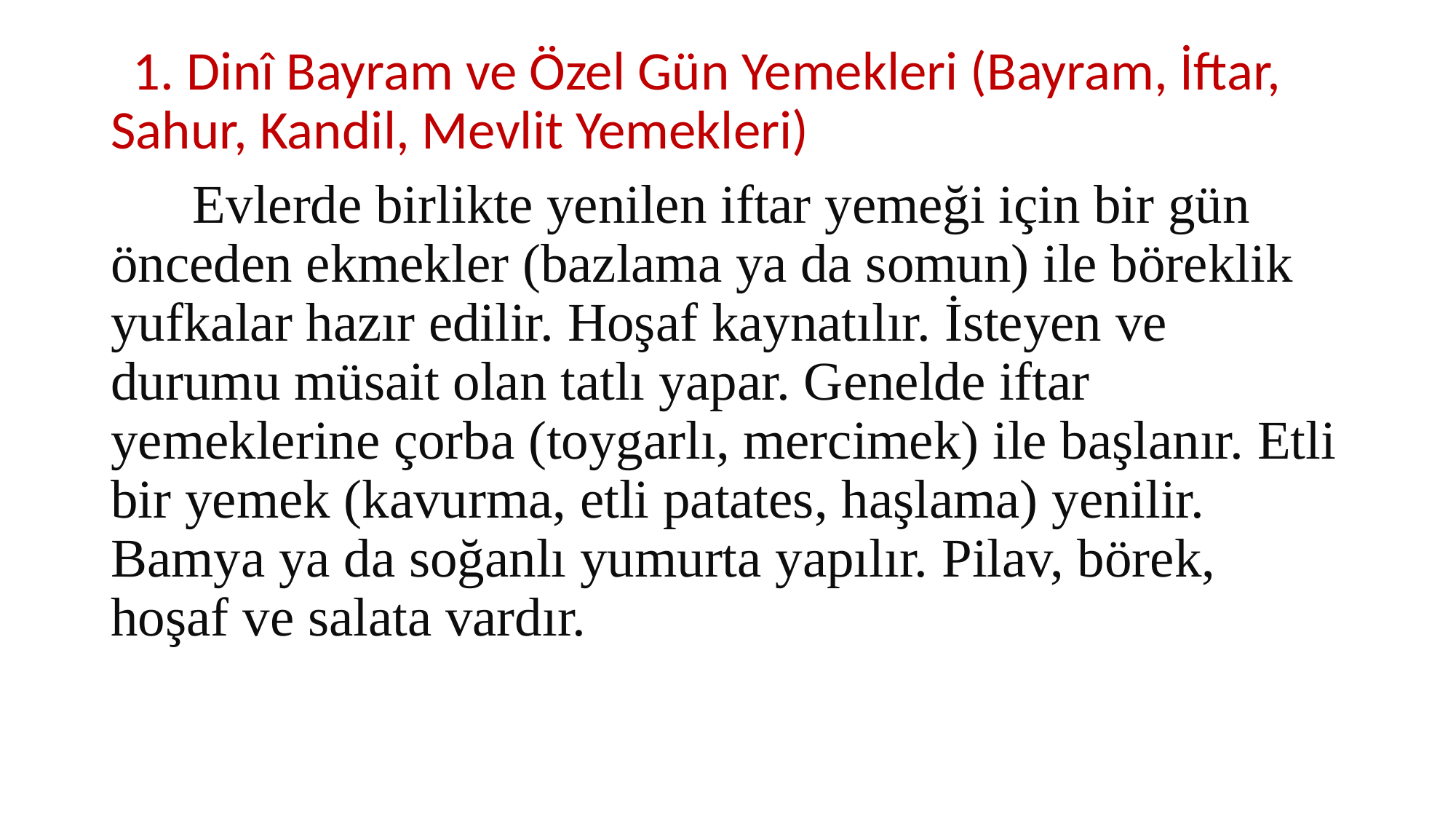

1. Dinî Bayram ve Özel Gün Yemekleri (Bayram, İftar, Sahur, Kandil, Mevlit Yemekleri)
      Evlerde birlikte yenilen iftar yemeği için bir gün önceden ekmekler (bazlama ya da somun) ile böreklik yufkalar hazır edilir. Hoşaf kaynatılır. İsteyen ve durumu müsait olan tatlı yapar. Genelde iftar yemeklerine çorba (toygarlı, mercimek) ile başlanır. Etli bir yemek (kavurma, etli patates, haşlama) yenilir. Bamya ya da soğanlı yumurta yapılır. Pilav, börek, hoşaf ve salata vardır.